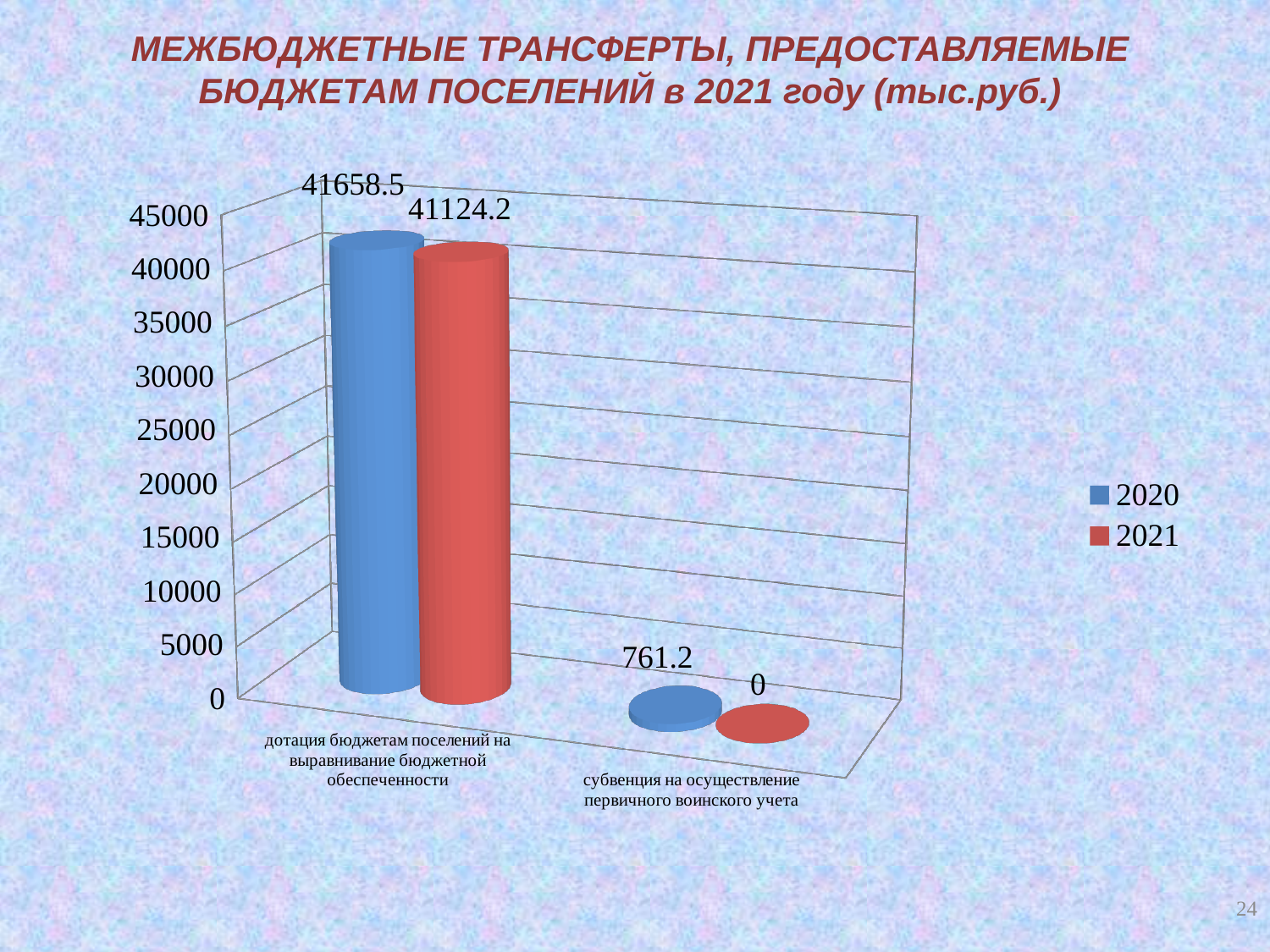

МЕЖБЮДЖЕТНЫЕ ТРАНСФЕРТЫ, ПРЕДОСТАВЛЯЕМЫЕ БЮДЖЕТАМ ПОСЕЛЕНИЙ в 2021 году (тыс.руб.)

[unsupported chart]

24